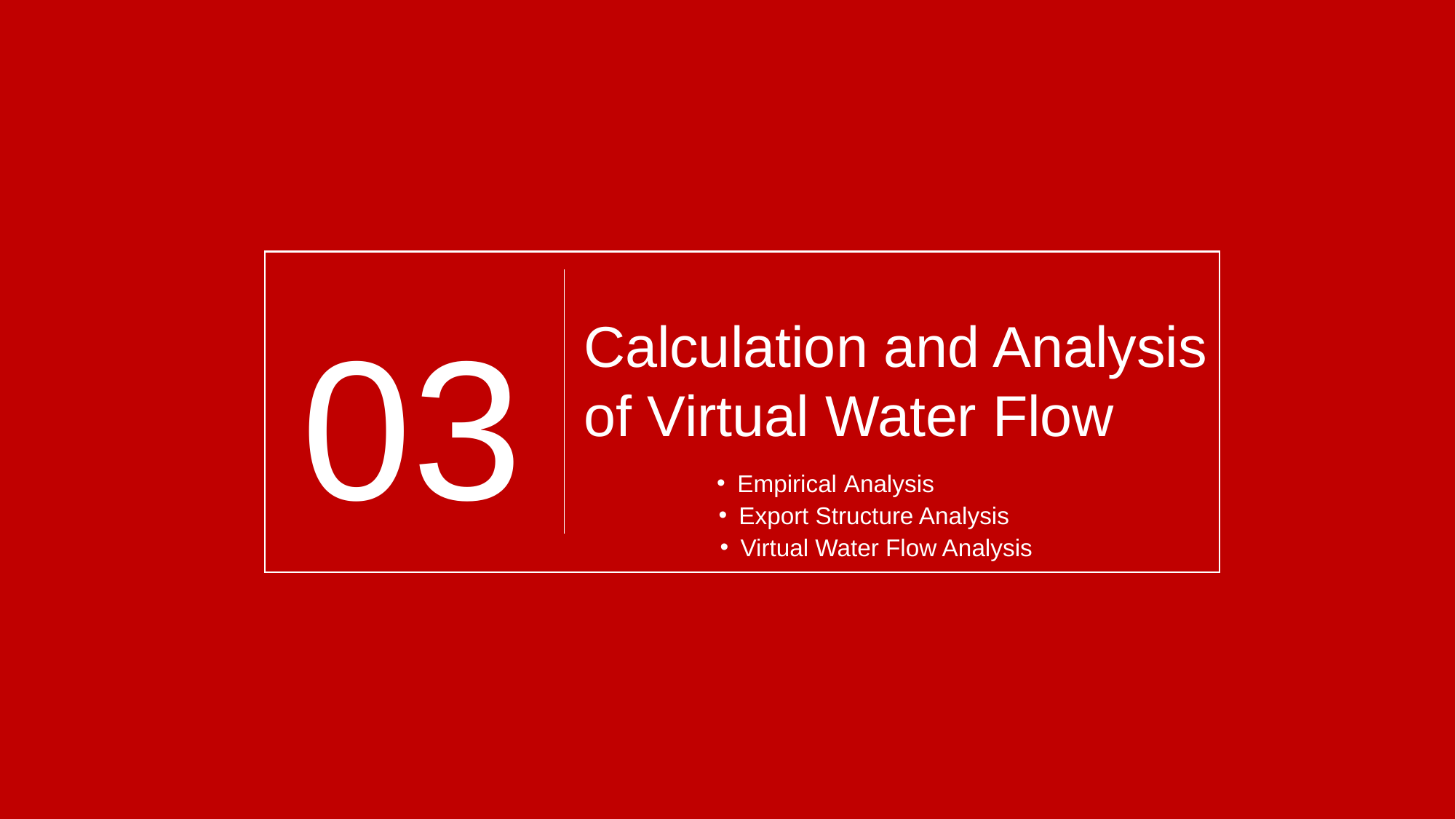

03
Calculation and Analysis of Virtual Water Flow
Empirical Analysis
Export Structure Analysis
Virtual Water Flow Analysis